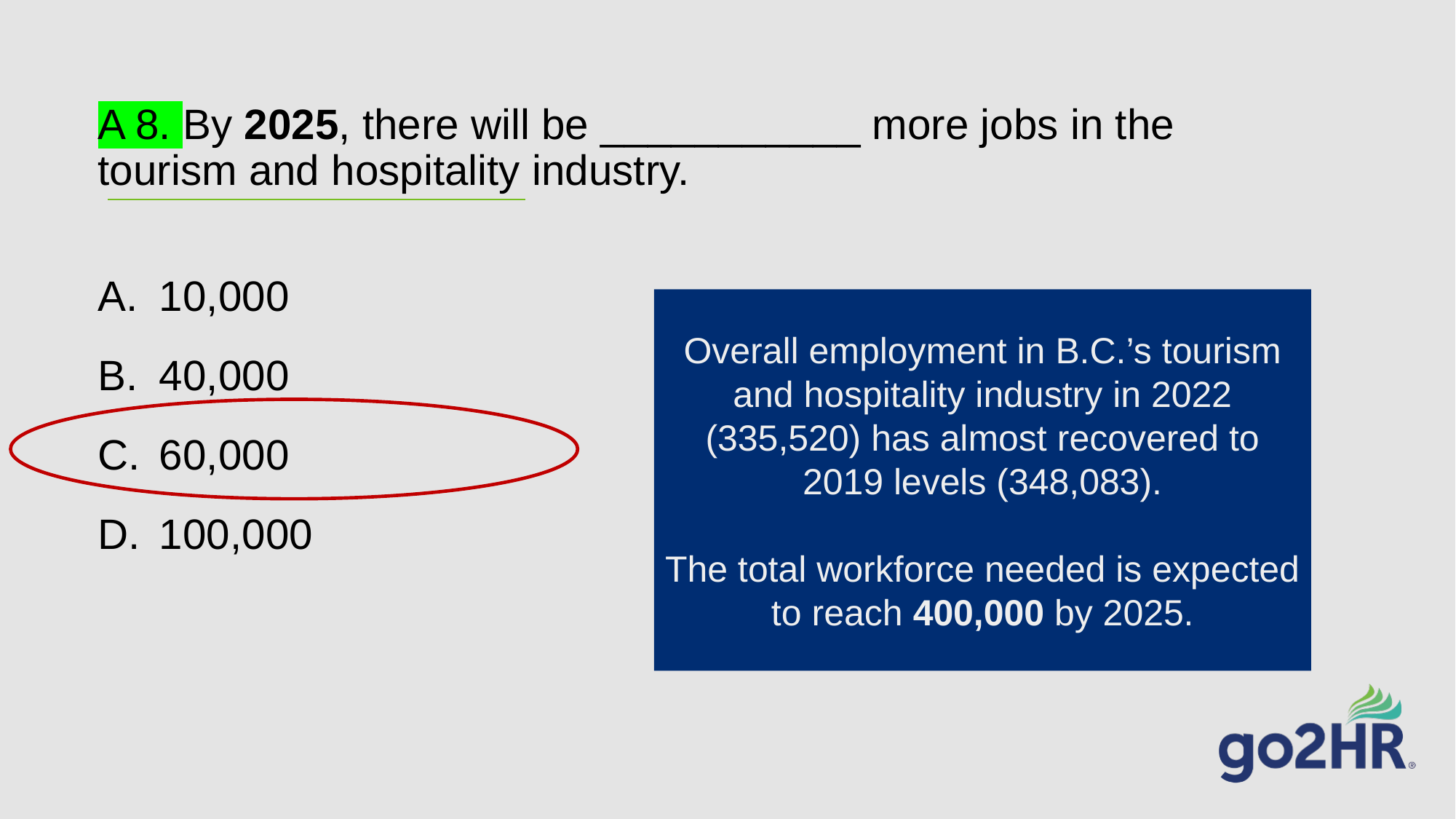

# A 8. By 2025, there will be ___________ more jobs in the tourism and hospitality industry.
10,000
40,000
60,000
100,000
Overall employment in B.C.’s tourism and hospitality industry in 2022 (335,520) has almost recovered to 2019 levels (348,083).

The total workforce needed is expected to reach 400,000 by 2025.